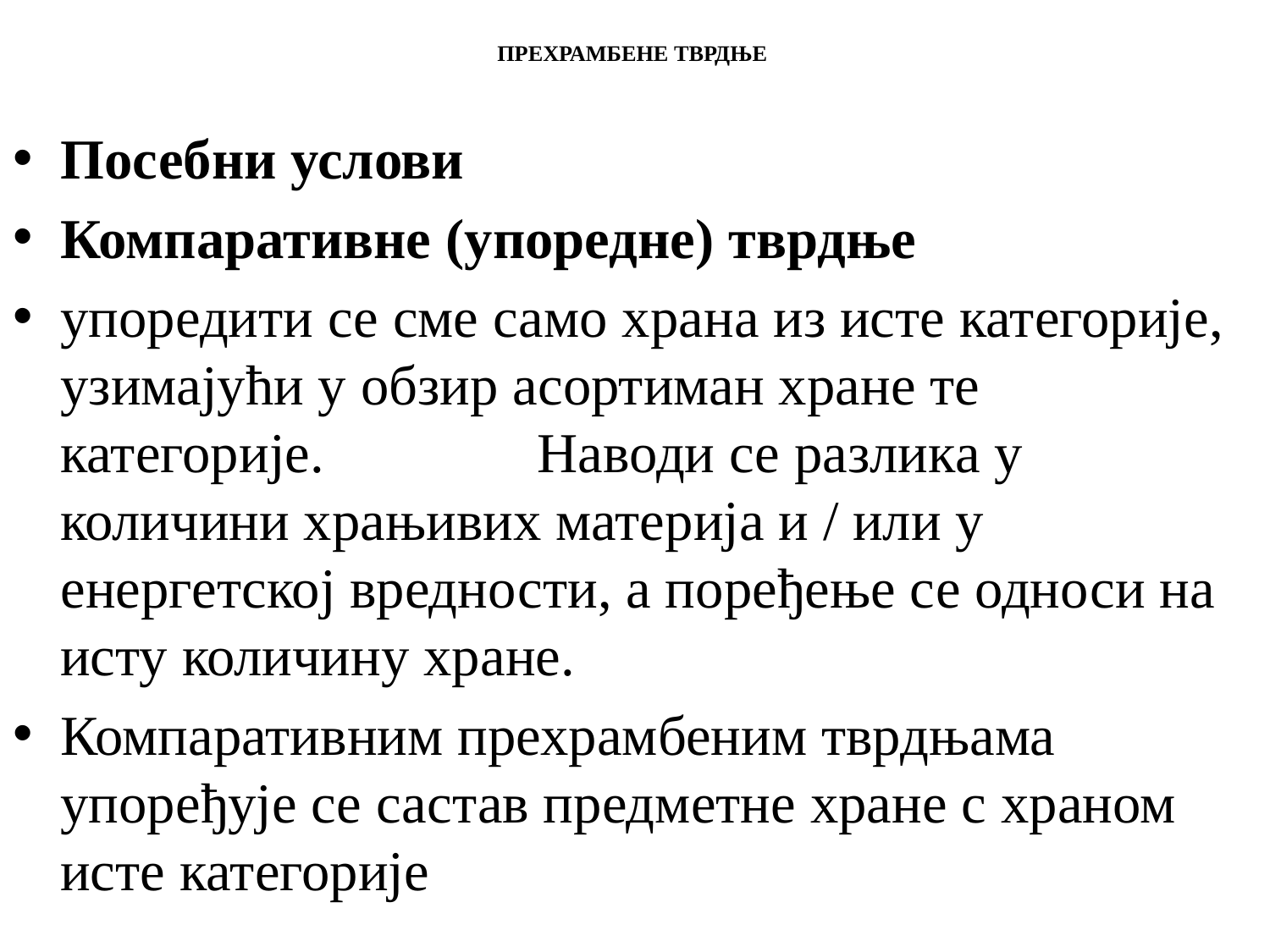

# ПРЕХРАМБЕНЕ ТВРДЊЕ
Посебни услови
Компаративне (упоредне) тврдње
упоредити се сме само храна из исте категорије, узимајући у обзир асортиман хране те категорије.               Наводи се разлика у количини храњивих материја и / или у енергетској вредности, а поређење се односи на исту количину хране.
Компаративним прехрамбеним тврдњама упоређује се састав предметне хране с храном исте категорије